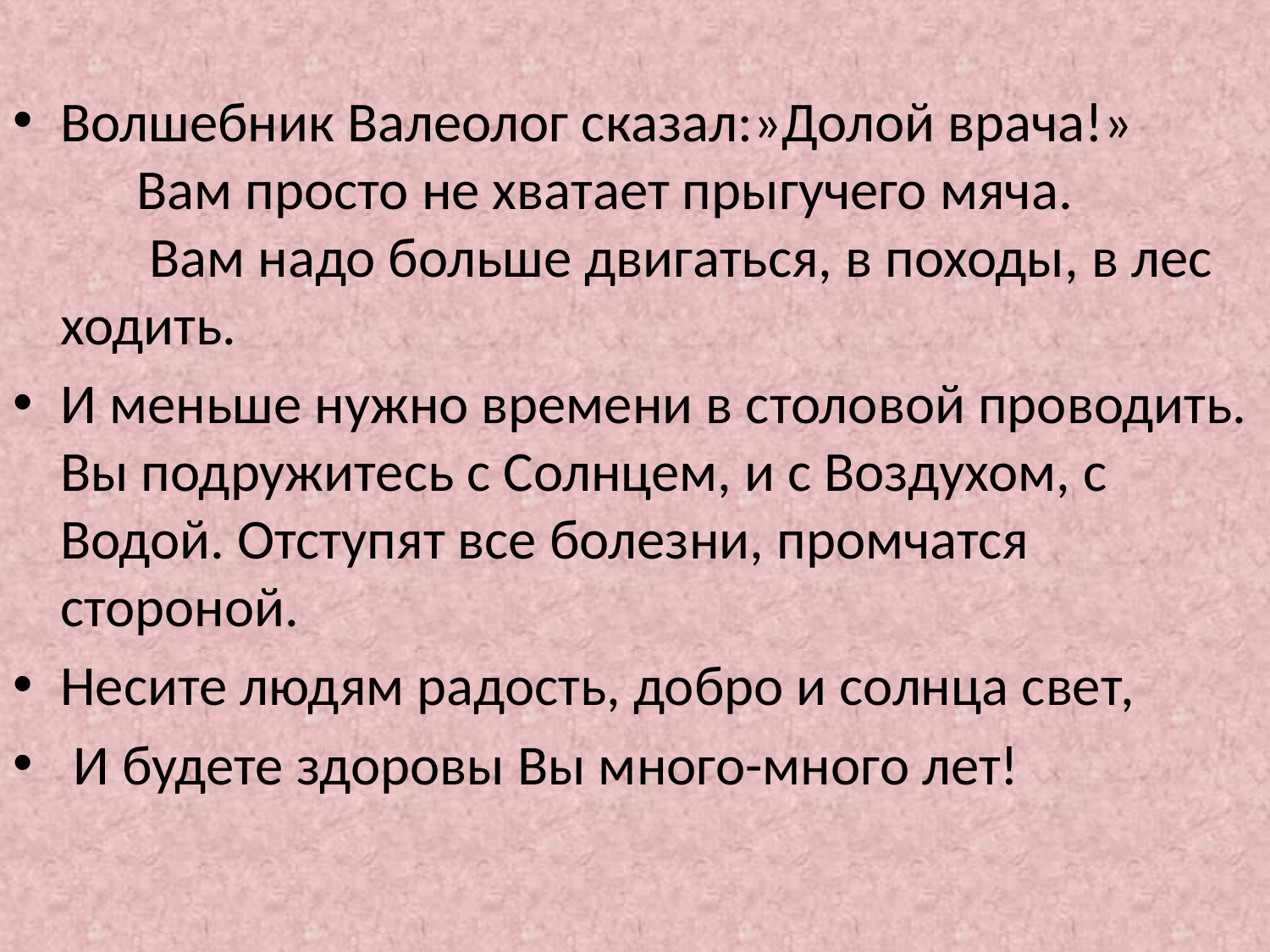

Волшебник Валеолог сказал:»Долой врача!»                Вам просто не хватает прыгучего мяча.                      Вам надо больше двигаться, в походы, в лес ходить.
И меньше нужно времени в столовой проводить. Вы подружитесь с Солнцем, и с Воздухом, с Водой. Отступят все болезни, промчатся стороной.
Несите людям радость, добро и солнца свет,
 И будете здоровы Вы много-много лет!